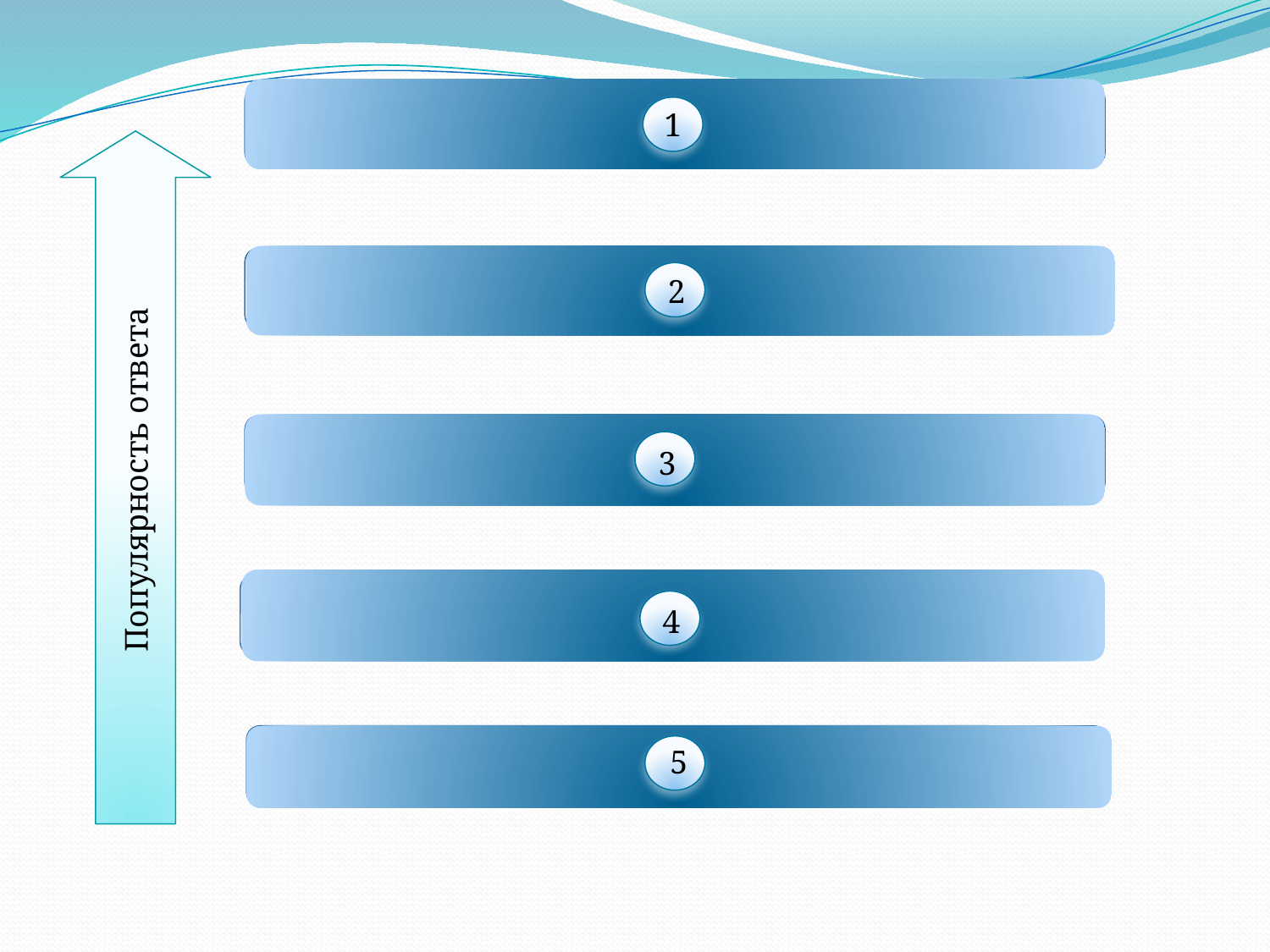

1
Смешарики

2
Щенячий патруль

Маша и медведь
3
Популярность ответа

Три кота
4

Фиксики

5